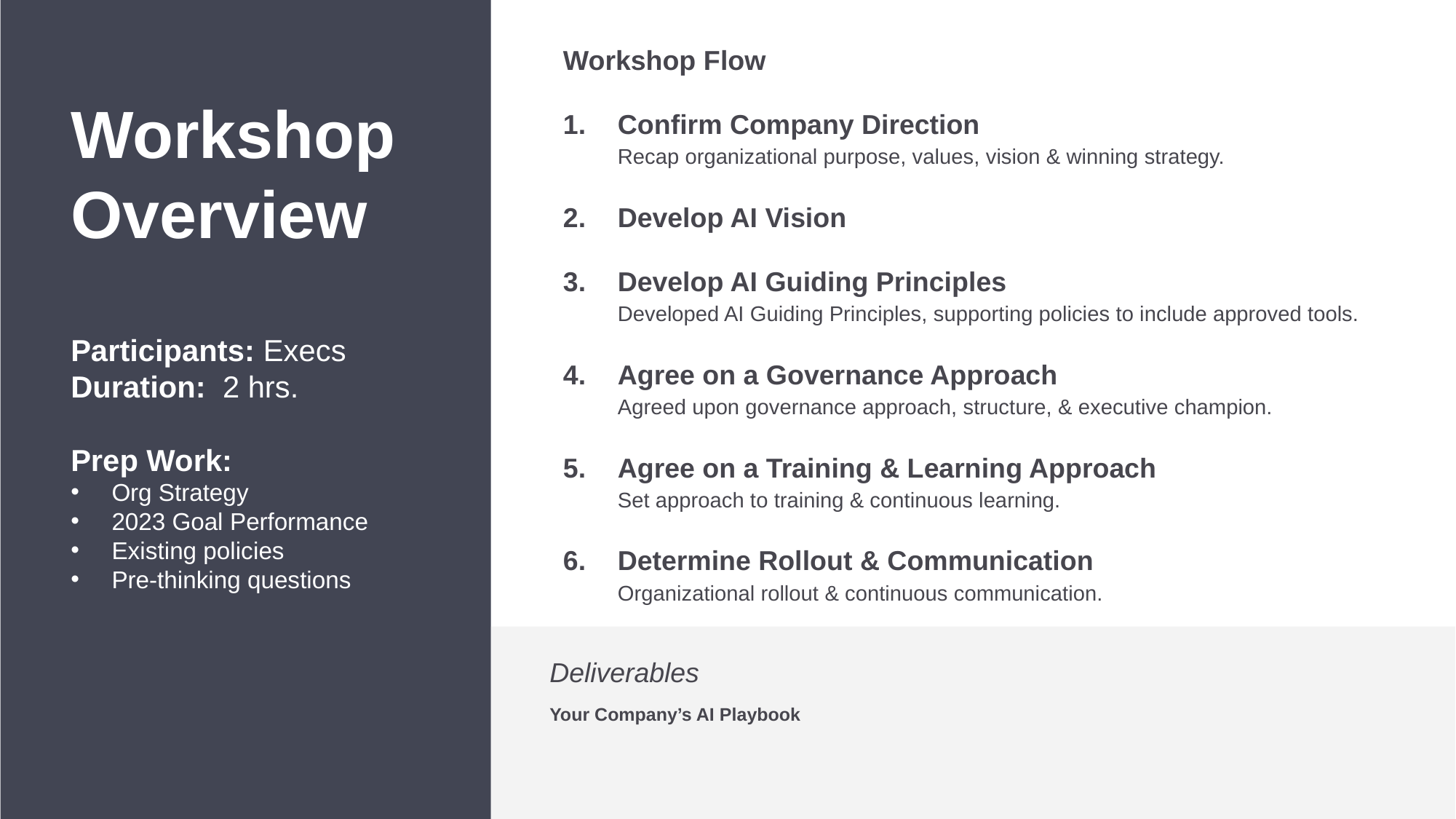

Workshop Flow
Confirm Company Direction
Recap organizational purpose, values, vision & winning strategy.
Develop AI Vision
Develop AI Guiding Principles
Developed AI Guiding Principles, supporting policies to include approved tools.
Agree on a Governance Approach
Agreed upon governance approach, structure, & executive champion.
Agree on a Training & Learning Approach
Set approach to training & continuous learning.
Determine Rollout & Communication
Organizational rollout & continuous communication.

Workshop
Overview

Participants: Execs
Duration:  2 hrs.
Prep Work:
Org Strategy
2023 Goal Performance
Existing policies
Pre-thinking questions

Deliverables
Your Company’s AI Playbook